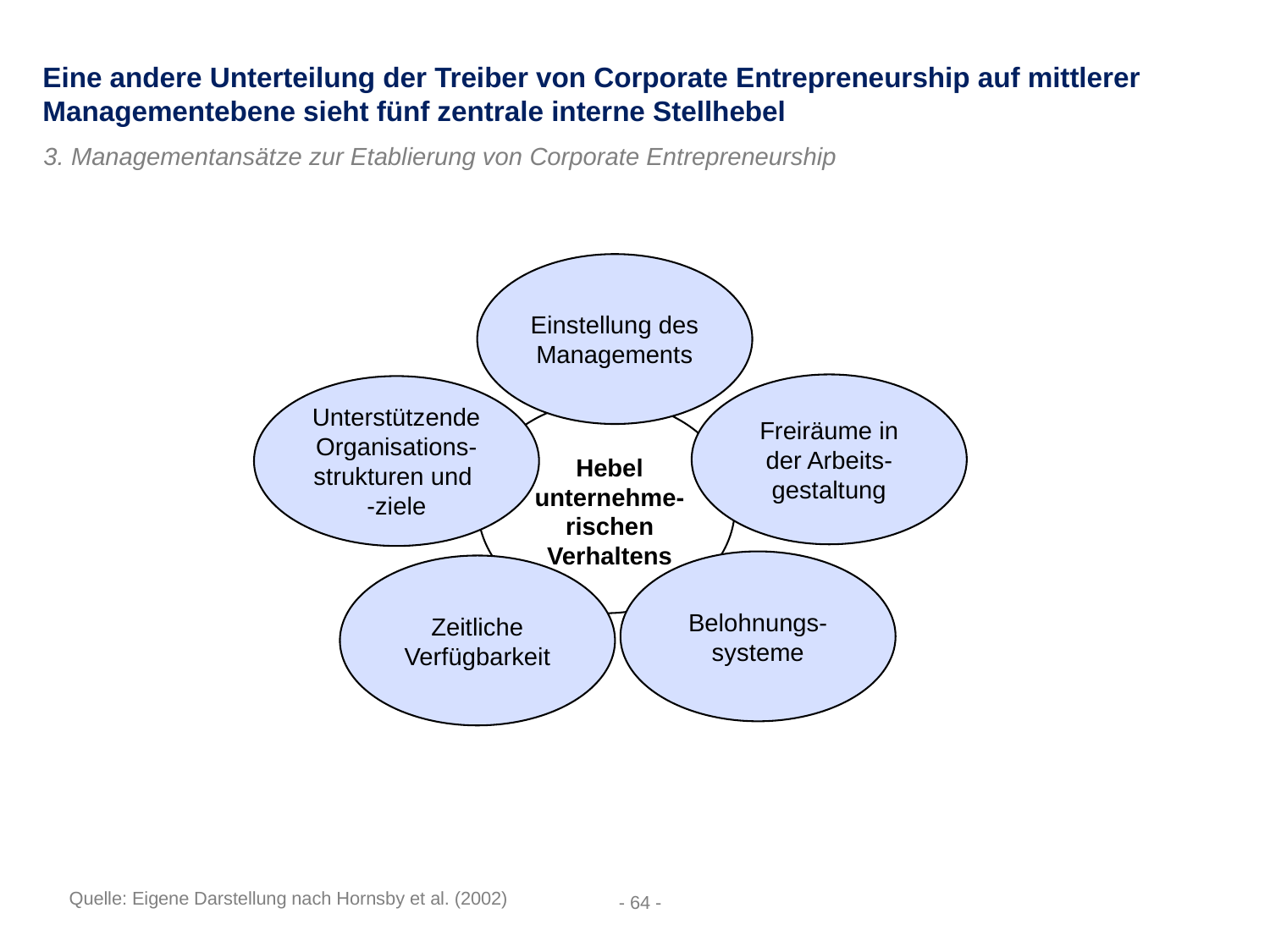

Eine andere Unterteilung der Treiber von Corporate Entrepreneurship auf mittlerer Managementebene sieht fünf zentrale interne Stellhebel
3. Managementansätze zur Etablierung von Corporate Entrepreneurship

Einstellung des Managements
Freiräume in der Arbeits-gestaltung
Unterstützende Organisations-strukturen und
-ziele

Hebel unternehme-rischen Verhaltens
Belohnungs-systeme
Zeitliche Verfügbarkeit
Quelle: Eigene Darstellung nach Hornsby et al. (2002)
- 64 -